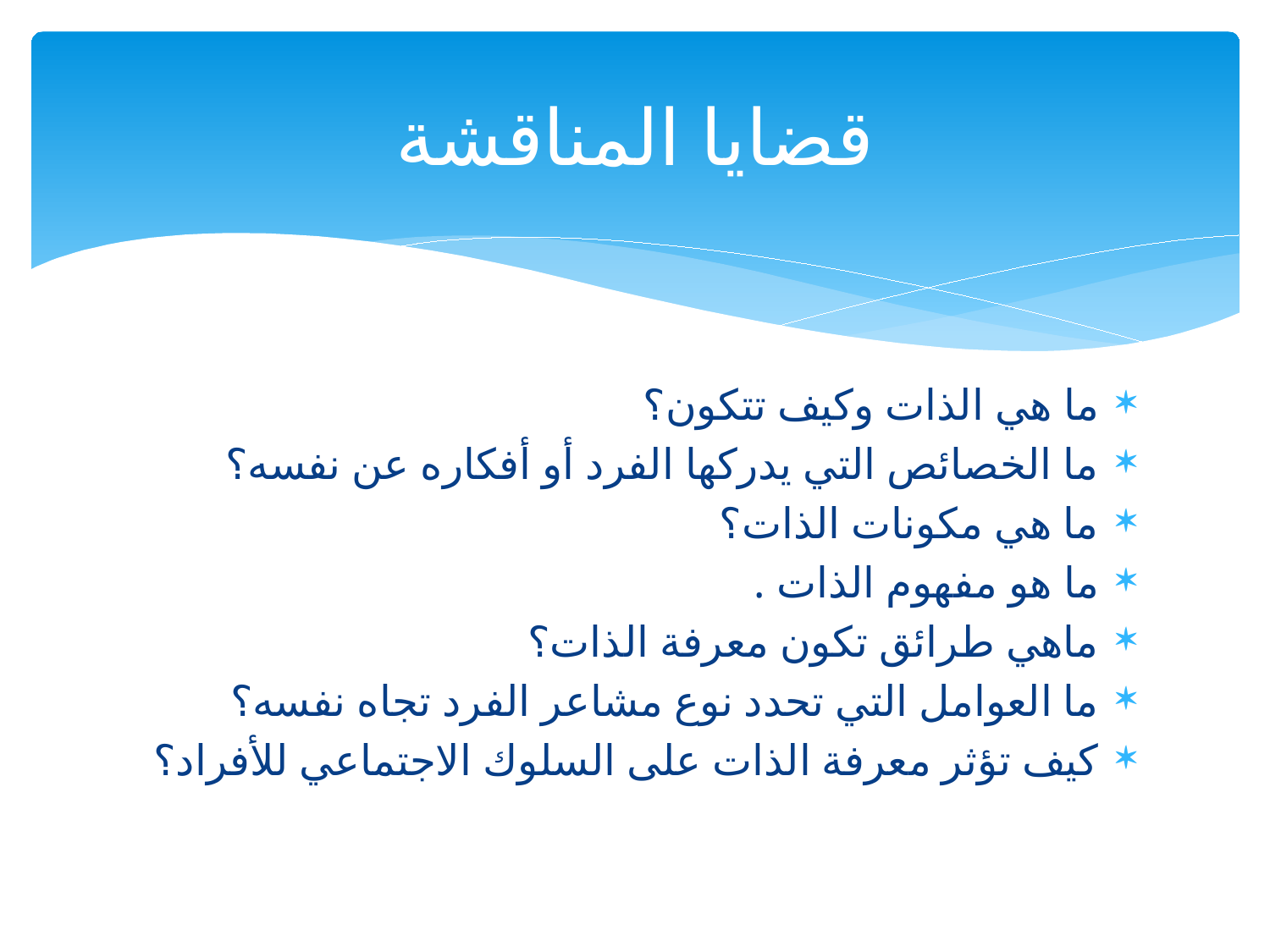

# قضايا المناقشة
ما هي الذات وكيف تتكون؟
ما الخصائص التي يدركها الفرد أو أفكاره عن نفسه؟
ما هي مكونات الذات؟
ما هو مفهوم الذات .
ماهي طرائق تكون معرفة الذات؟
ما العوامل التي تحدد نوع مشاعر الفرد تجاه نفسه؟
كيف تؤثر معرفة الذات على السلوك الاجتماعي للأفراد؟